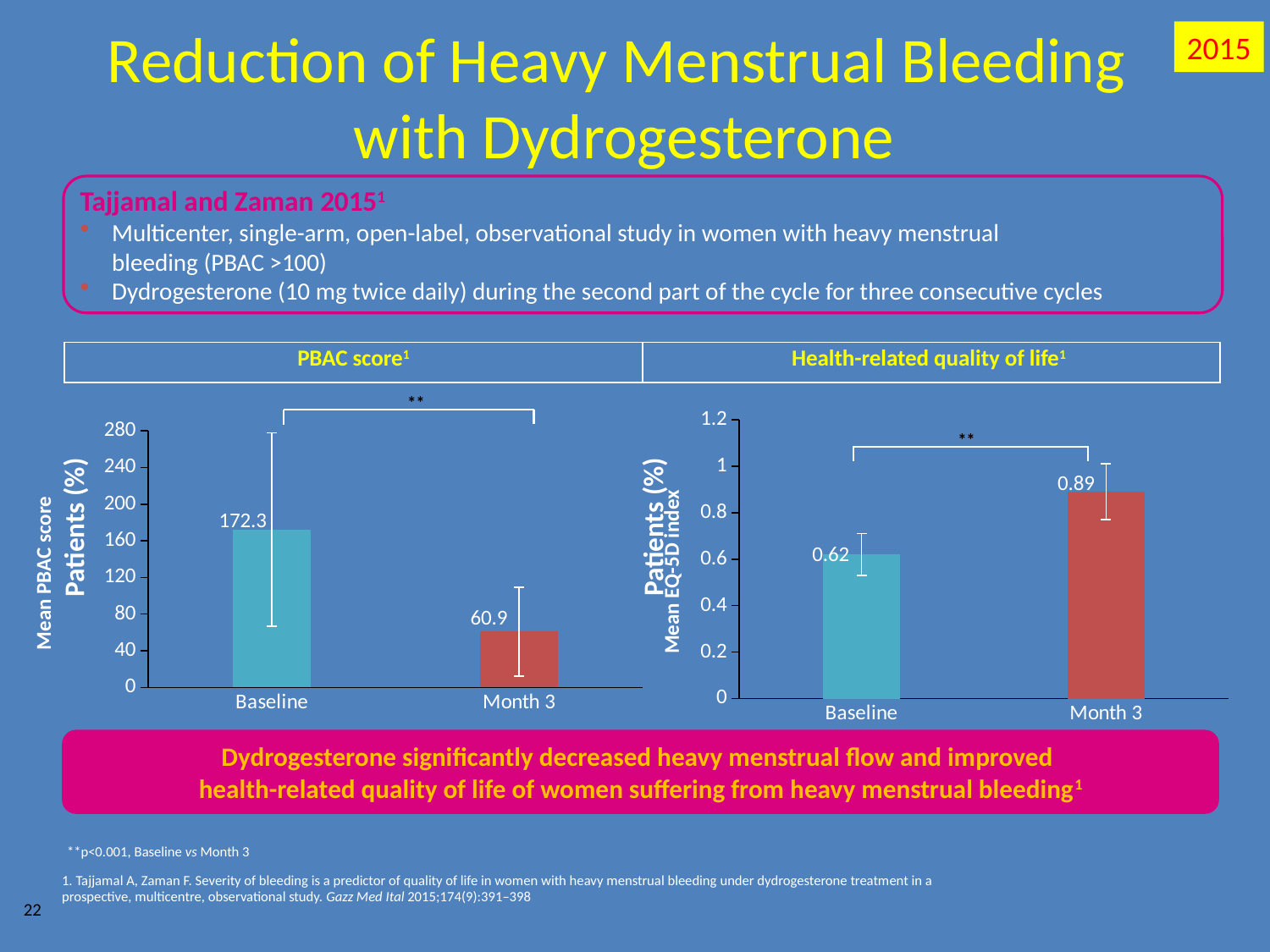

# Reduction of Heavy Menstrual Bleeding with Dydrogesterone
2015
Tajjamal and Zaman 20151
Multicenter, single-arm, open-label, observational study in women with heavy menstrual
bleeding (PBAC >100)
Dydrogesterone (10 mg twice daily) during the second part of the cycle for three consecutive cycles
| PBAC score1 | Health-related quality of life1 |
| --- | --- |
**

### Chart

| Category | Column2 |
|---|---|
| Baseline | 0.62 |
| Month 3 | 0.89 |

### Chart

| Category | Column2 |
|---|---|
| Baseline | 172.3 |
| Month 3 | 60.88 |
**
Mean PBAC score
Mean EQ-5D index
Patients (%)
Patients (%)
Dydrogesterone significantly decreased heavy menstrual flow and improved
health-related quality of life of women suffering from heavy menstrual bleeding1
**p<0.001, Baseline vs Month 3
1. Tajjamal A, Zaman F. Severity of bleeding is a predictor of quality of life in women with heavy menstrual bleeding under dydrogesterone treatment in a prospective, multicentre, observational study. Gazz Med Ital 2015;174(9):391–398
22